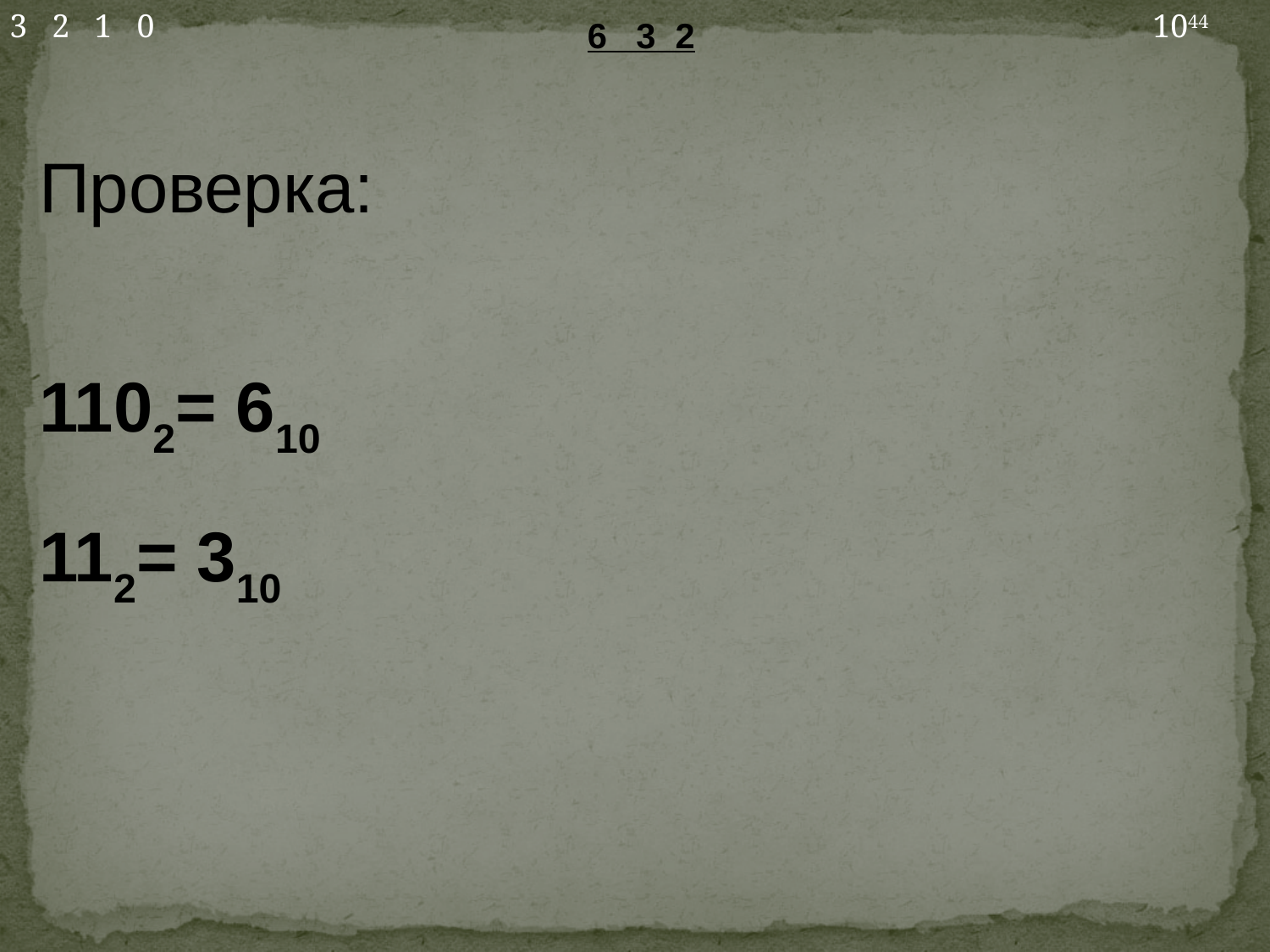

3   2   1   0
1044
6   3  2
Проверка:

1102= 610
112= 310